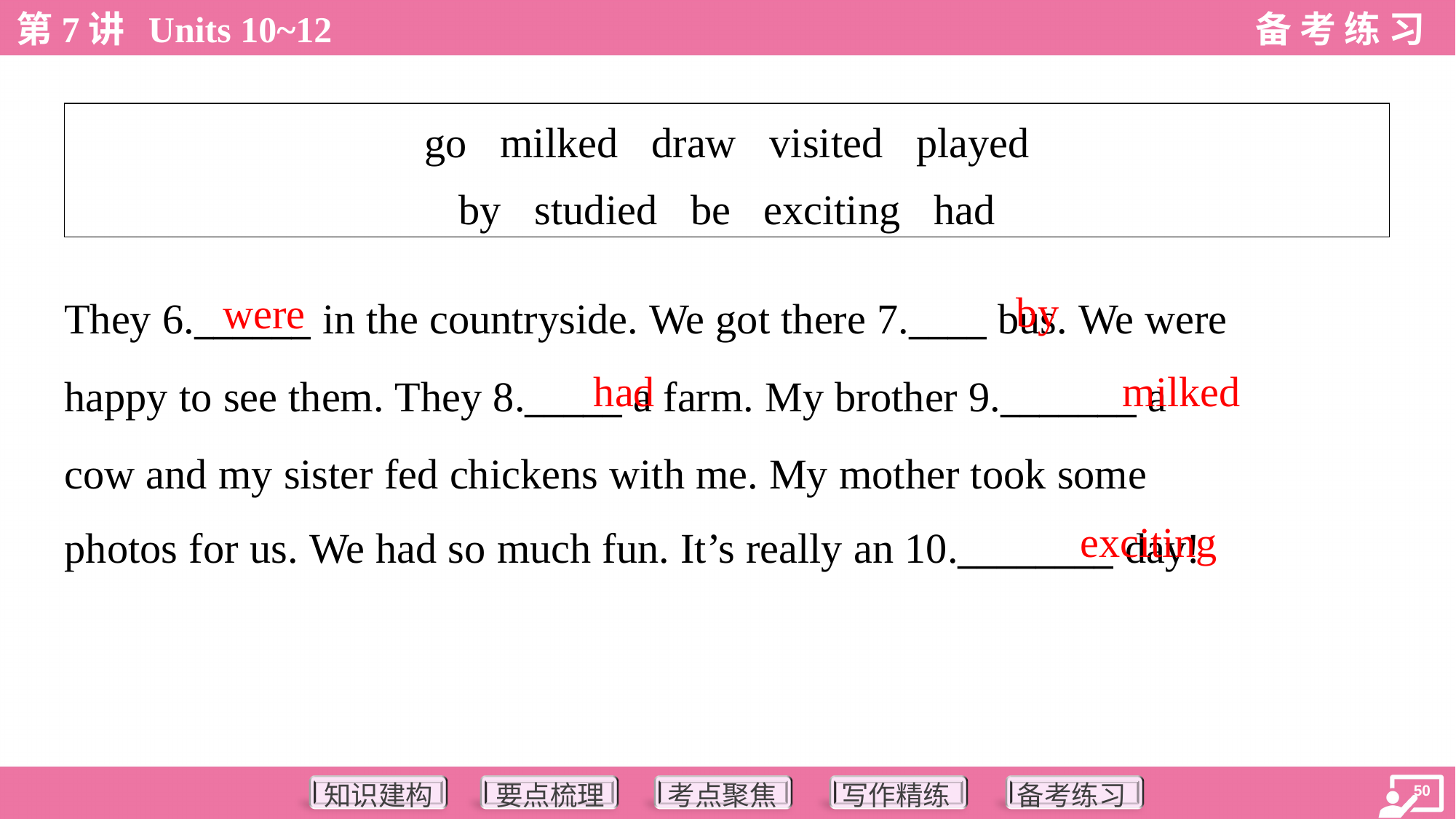

| go milked draw visited played by studied be exciting had |
| --- |
by
were

They 6.______ in the countryside. We got there 7.____ bus. We were
happy to see them. They 8._____ a farm. My brother 9._______ a
cow and my sister fed chickens with me. My mother took some
photos for us. We had so much fun. It’s really an 10.________ day!
had
milked
exciting